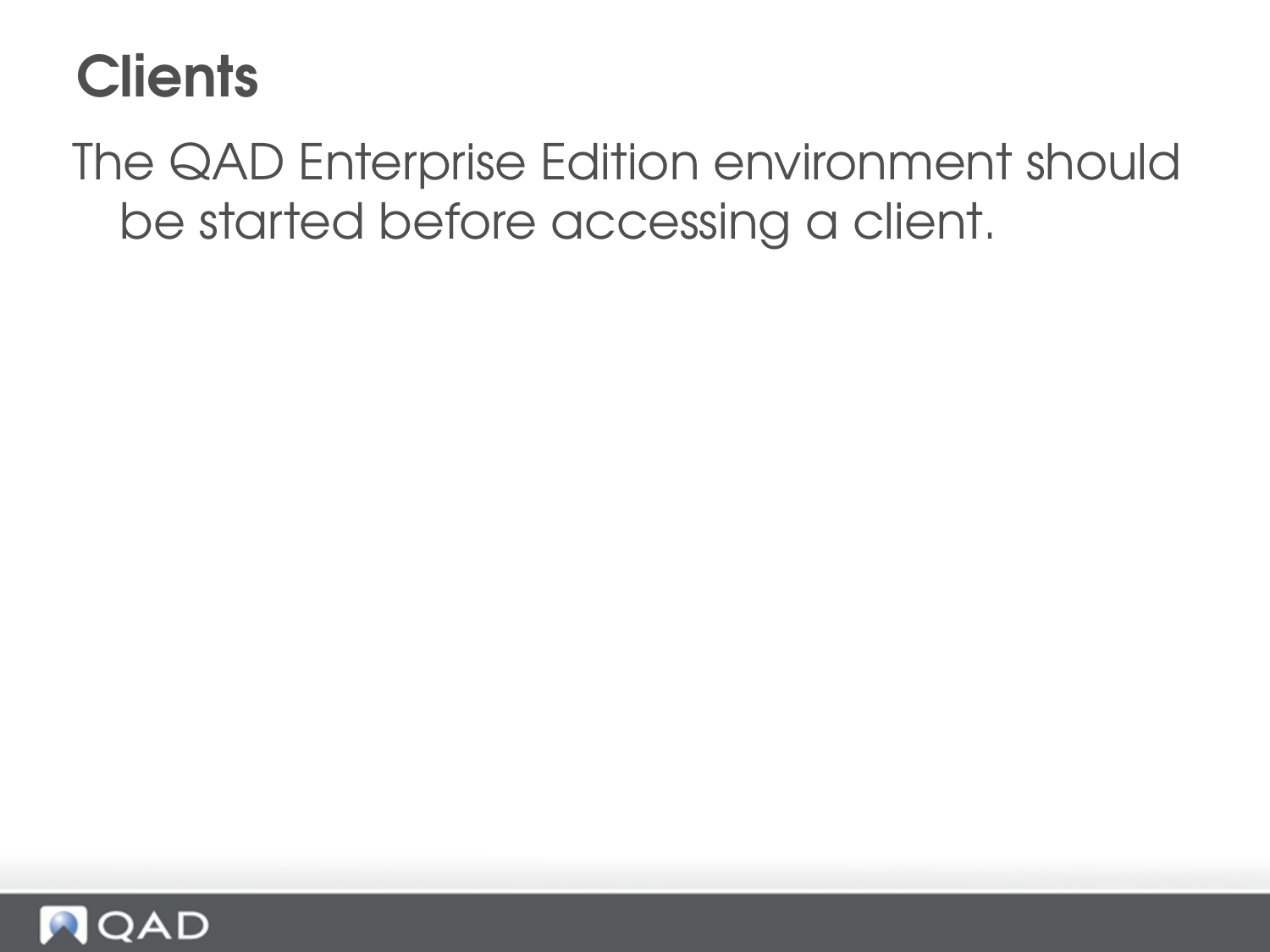

# Clients
The QAD Enterprise Edition environment should be started before accessing a client.